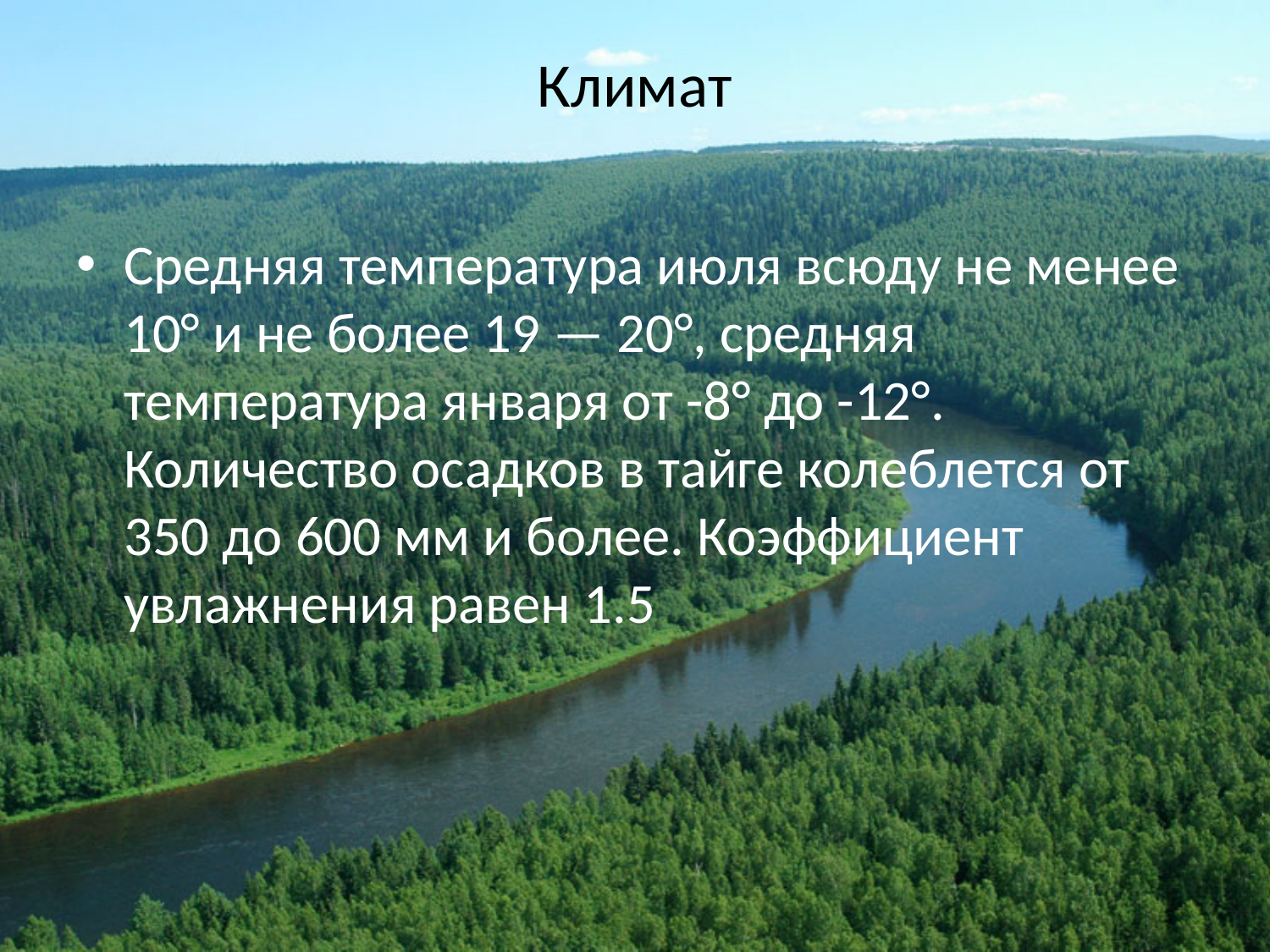

# Климат
Средняя температура июля всюду не менее 10° и не более 19 — 20°, средняя температура января от -8° до -12°. Количество осадков в тайге колеблется от 350 до 600 мм и более. Коэффициент увлажнения равен 1.5